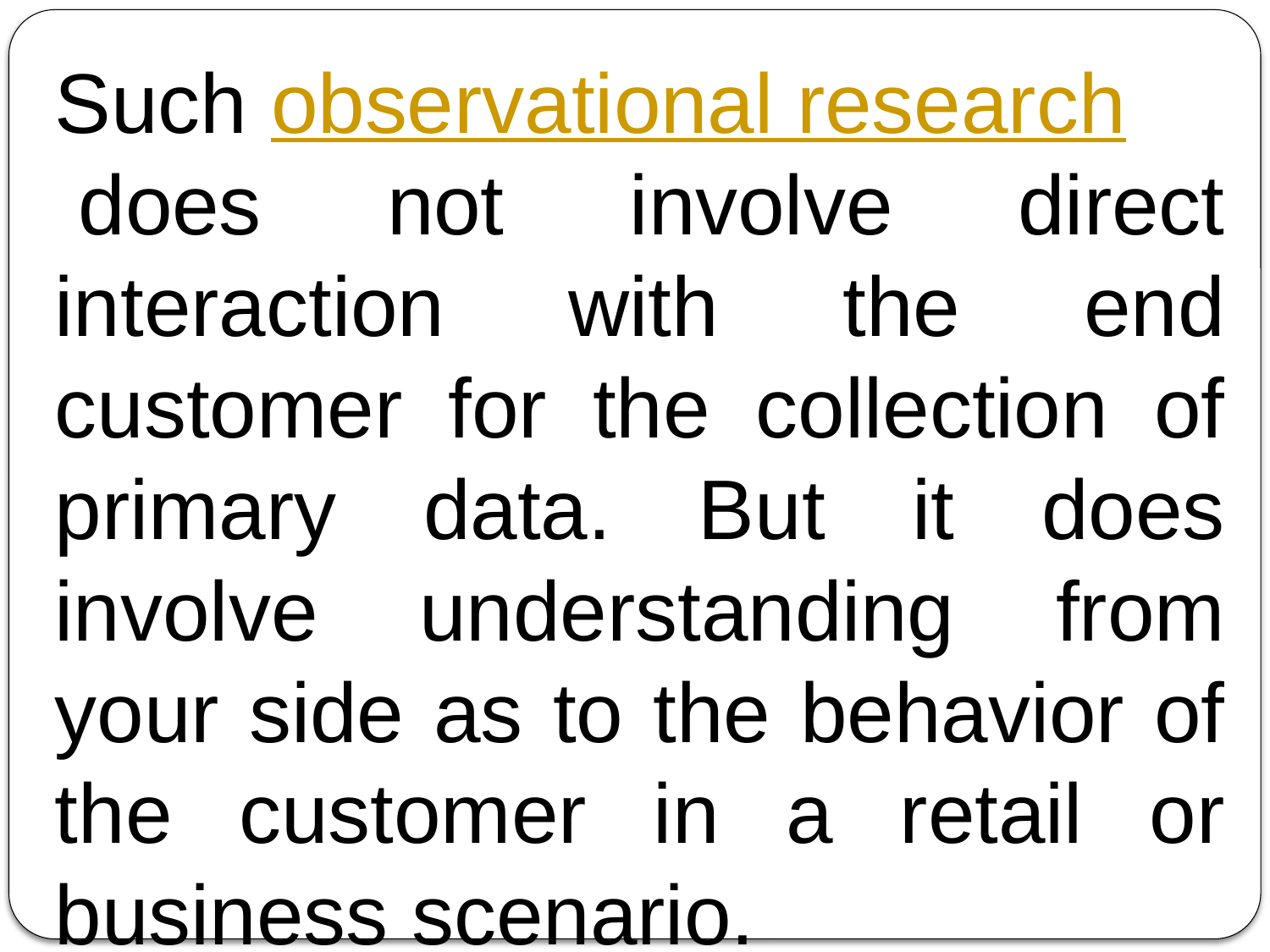

Such observational research does not involve direct interaction with the end customer for the collection of primary data. But it does involve understanding from your side as to the behavior of the customer in a retail or business scenario.